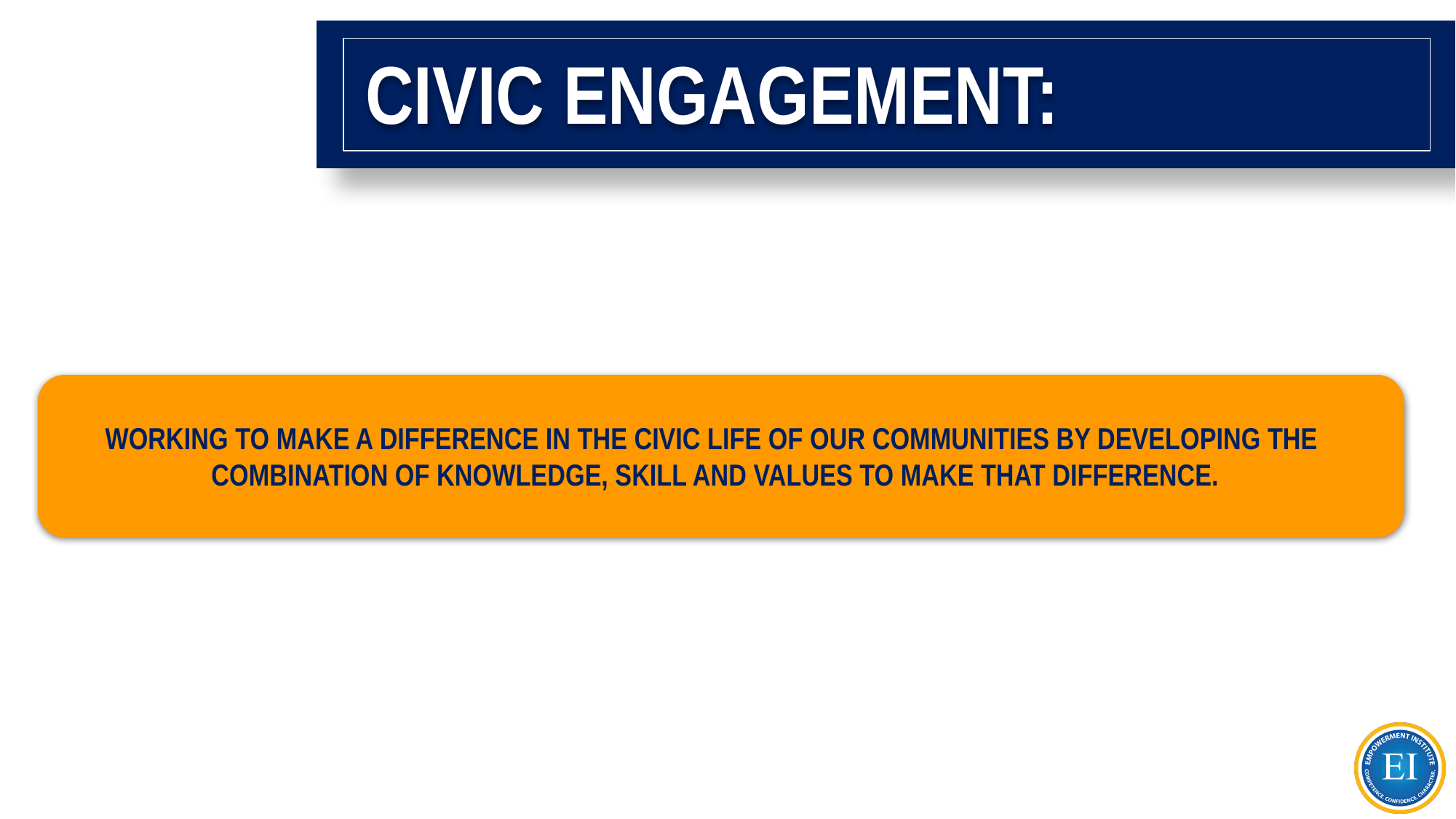

# CIVIC ENGAGEMENT:

WORKING TO MAKE A DIFFERENCE IN THE CIVIC LIFE OF OUR COMMUNITIES BY DEVELOPING THE
COMBINATION OF KNOWLEDGE, SKILL AND VALUES TO MAKE THAT DIFFERENCE.